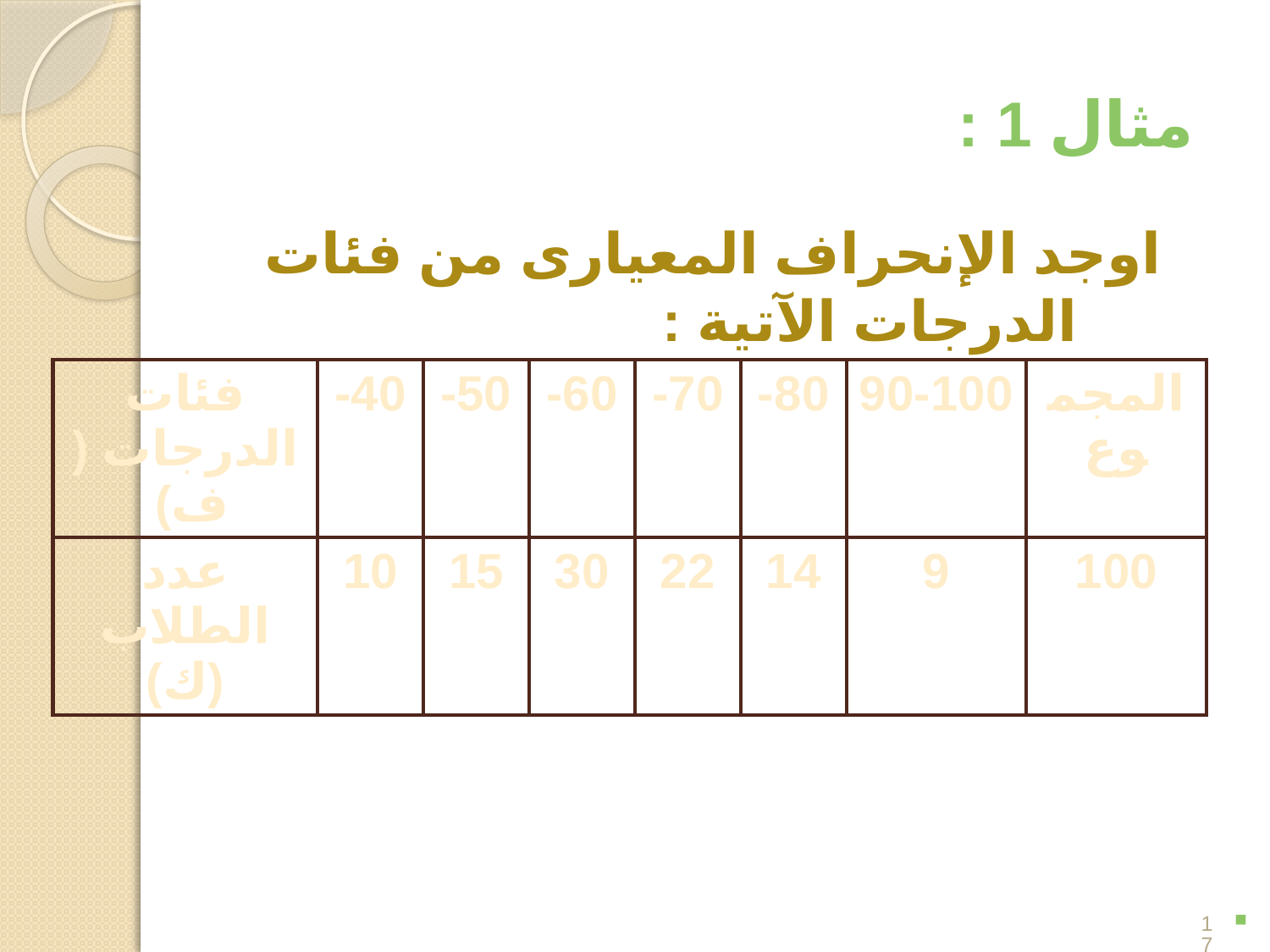

# مثال 1 :
اوجد الإنحراف المعيارى من فئات الدرجات الآتية :
| فئات الدرجات ( ف) | 40- | 50- | 60- | 70- | 80- | 90-100 | المجموع |
| --- | --- | --- | --- | --- | --- | --- | --- |
| عدد الطلاب (ك) | 10 | 15 | 30 | 22 | 14 | 9 | 100 |
17